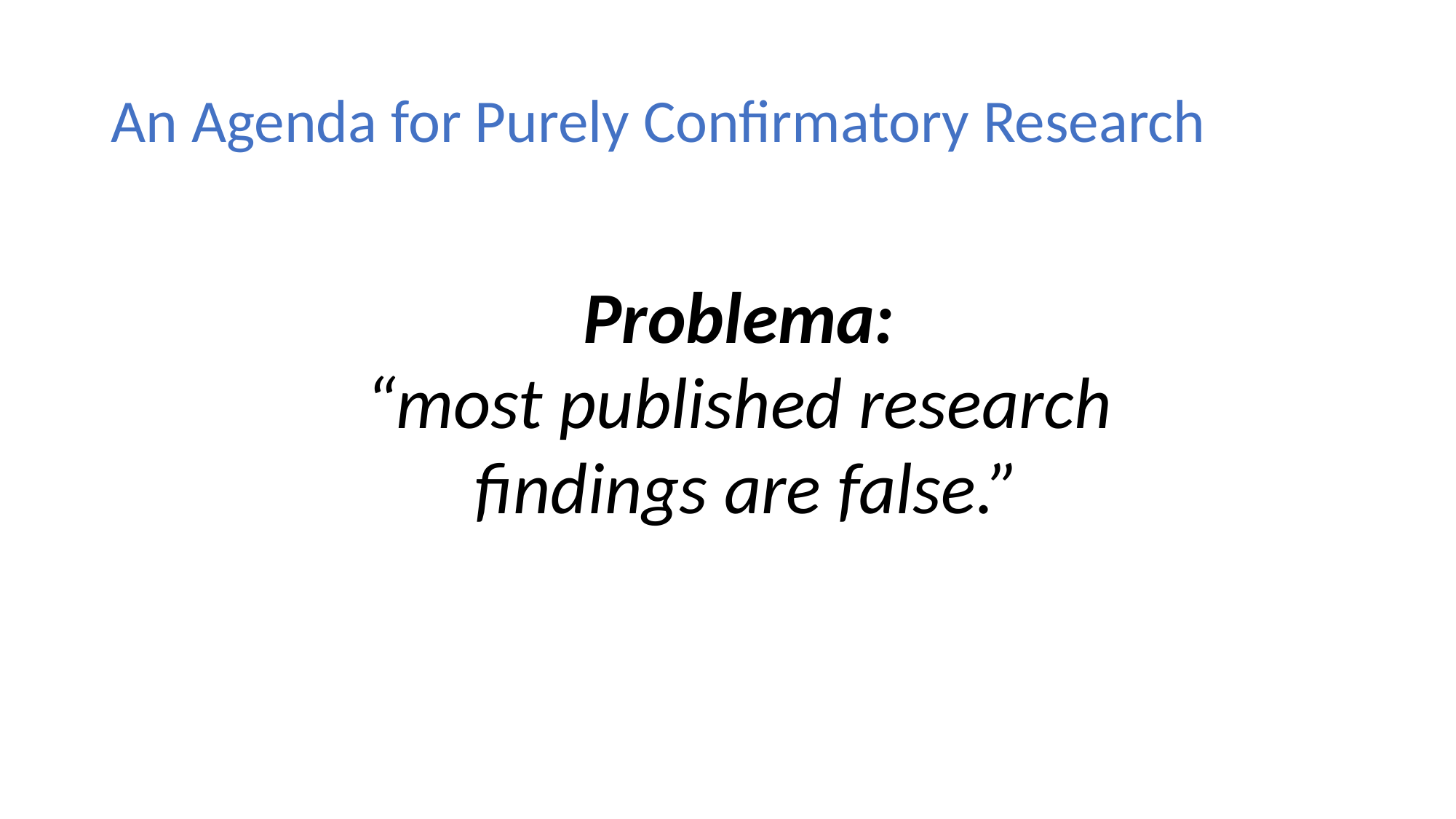

# An Agenda for Purely Confirmatory Research
Problema:
“most published research
findings are false.”